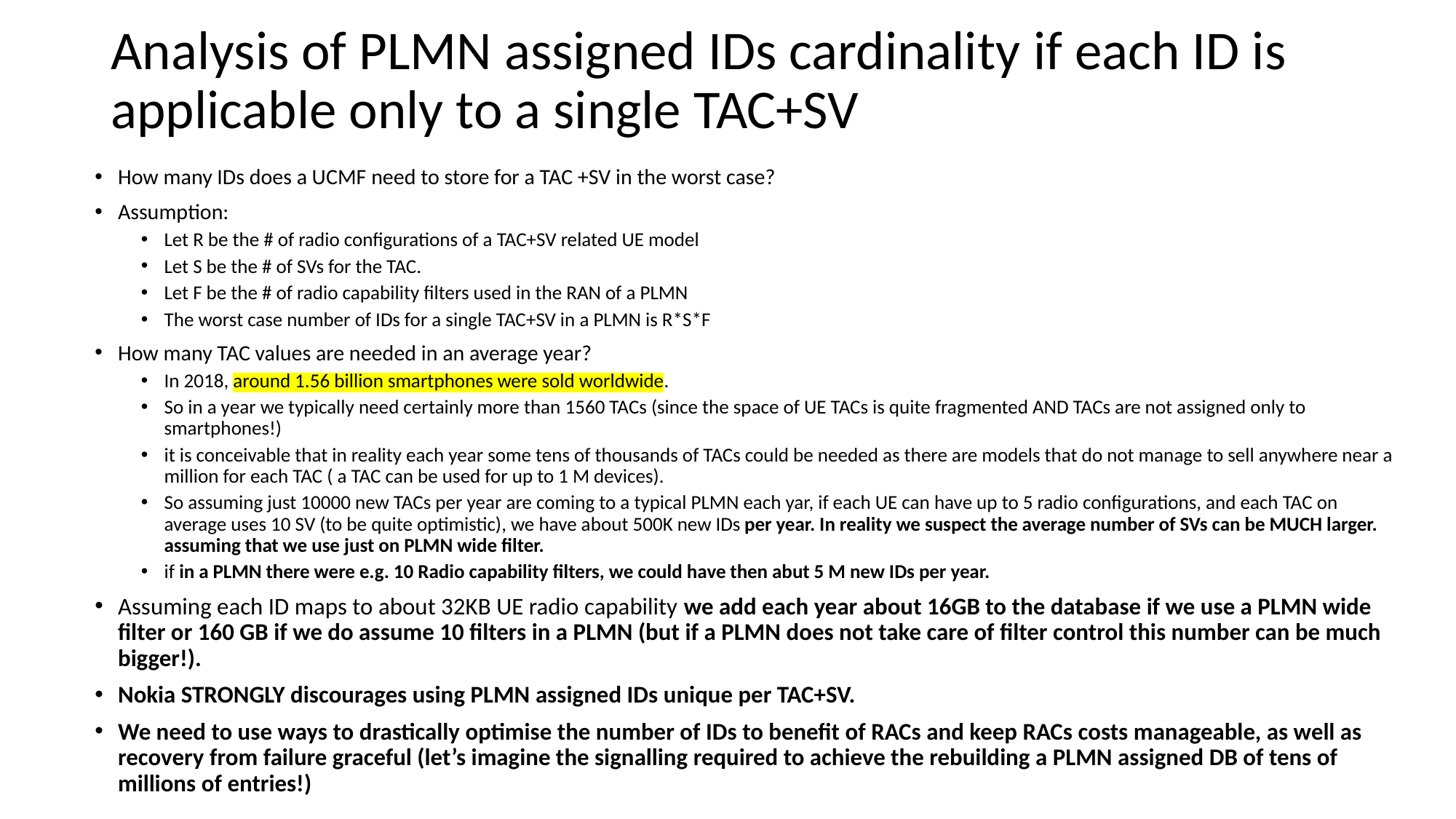

# Analysis of PLMN assigned IDs cardinality if each ID is applicable only to a single TAC+SV
How many IDs does a UCMF need to store for a TAC +SV in the worst case?
Assumption:
Let R be the # of radio configurations of a TAC+SV related UE model
Let S be the # of SVs for the TAC.
Let F be the # of radio capability filters used in the RAN of a PLMN
The worst case number of IDs for a single TAC+SV in a PLMN is R*S*F
How many TAC values are needed in an average year?
In 2018, around 1.56 billion smartphones were sold worldwide.
So in a year we typically need certainly more than 1560 TACs (since the space of UE TACs is quite fragmented AND TACs are not assigned only to smartphones!)
it is conceivable that in reality each year some tens of thousands of TACs could be needed as there are models that do not manage to sell anywhere near a million for each TAC ( a TAC can be used for up to 1 M devices).
So assuming just 10000 new TACs per year are coming to a typical PLMN each yar, if each UE can have up to 5 radio configurations, and each TAC on average uses 10 SV (to be quite optimistic), we have about 500K new IDs per year. In reality we suspect the average number of SVs can be MUCH larger. assuming that we use just on PLMN wide filter.
if in a PLMN there were e.g. 10 Radio capability filters, we could have then abut 5 M new IDs per year.
Assuming each ID maps to about 32KB UE radio capability we add each year about 16GB to the database if we use a PLMN wide filter or 160 GB if we do assume 10 filters in a PLMN (but if a PLMN does not take care of filter control this number can be much bigger!).
Nokia STRONGLY discourages using PLMN assigned IDs unique per TAC+SV.
We need to use ways to drastically optimise the number of IDs to benefit of RACs and keep RACs costs manageable, as well as recovery from failure graceful (let’s imagine the signalling required to achieve the rebuilding a PLMN assigned DB of tens of millions of entries!)